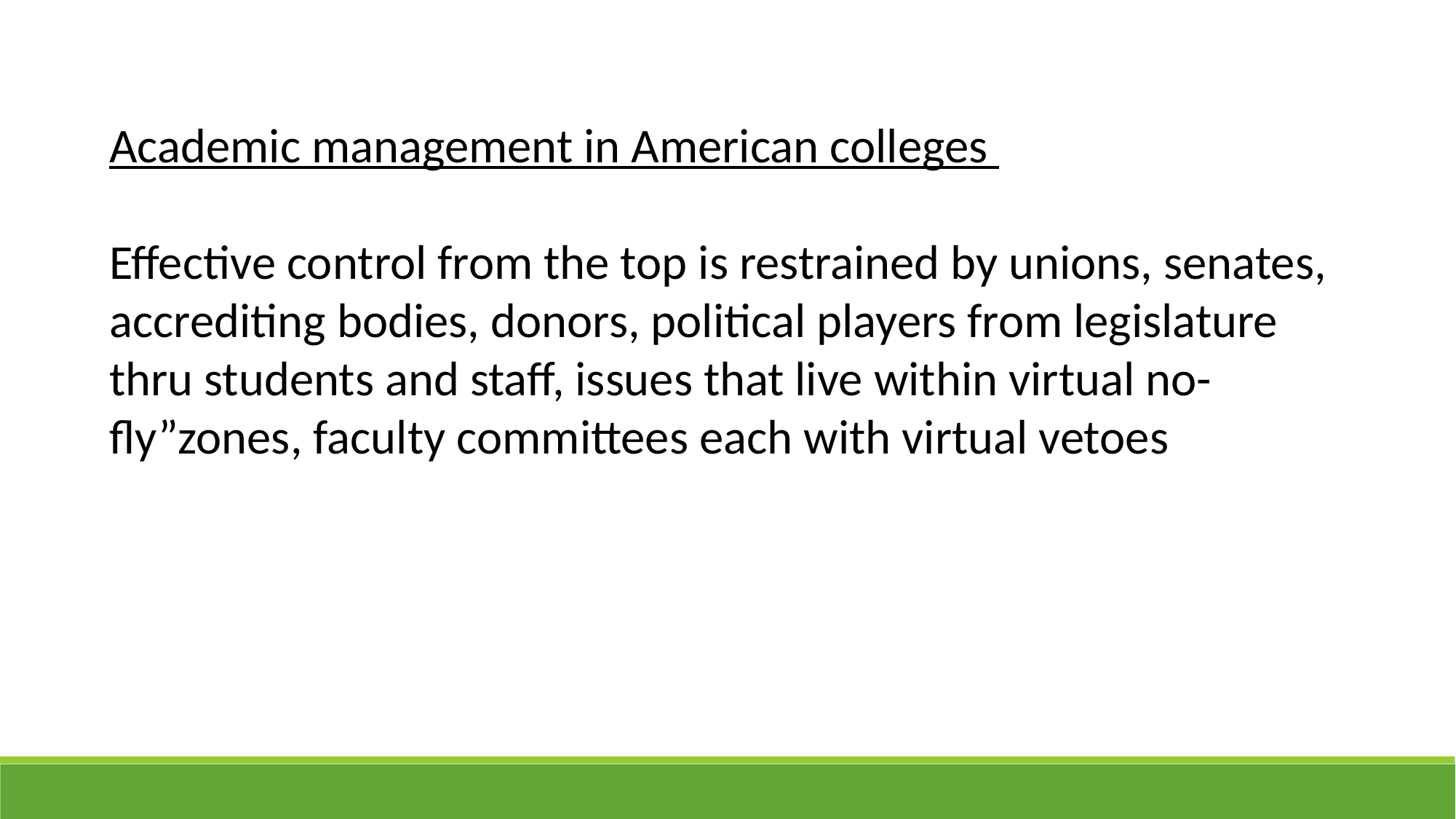

Academic management in American colleges

Effective control from the top is restrained by unions, senates, accrediting bodies, donors, political players from legislature thru students and staff, issues that live within virtual no-fly”zones, faculty committees each with virtual vetoes